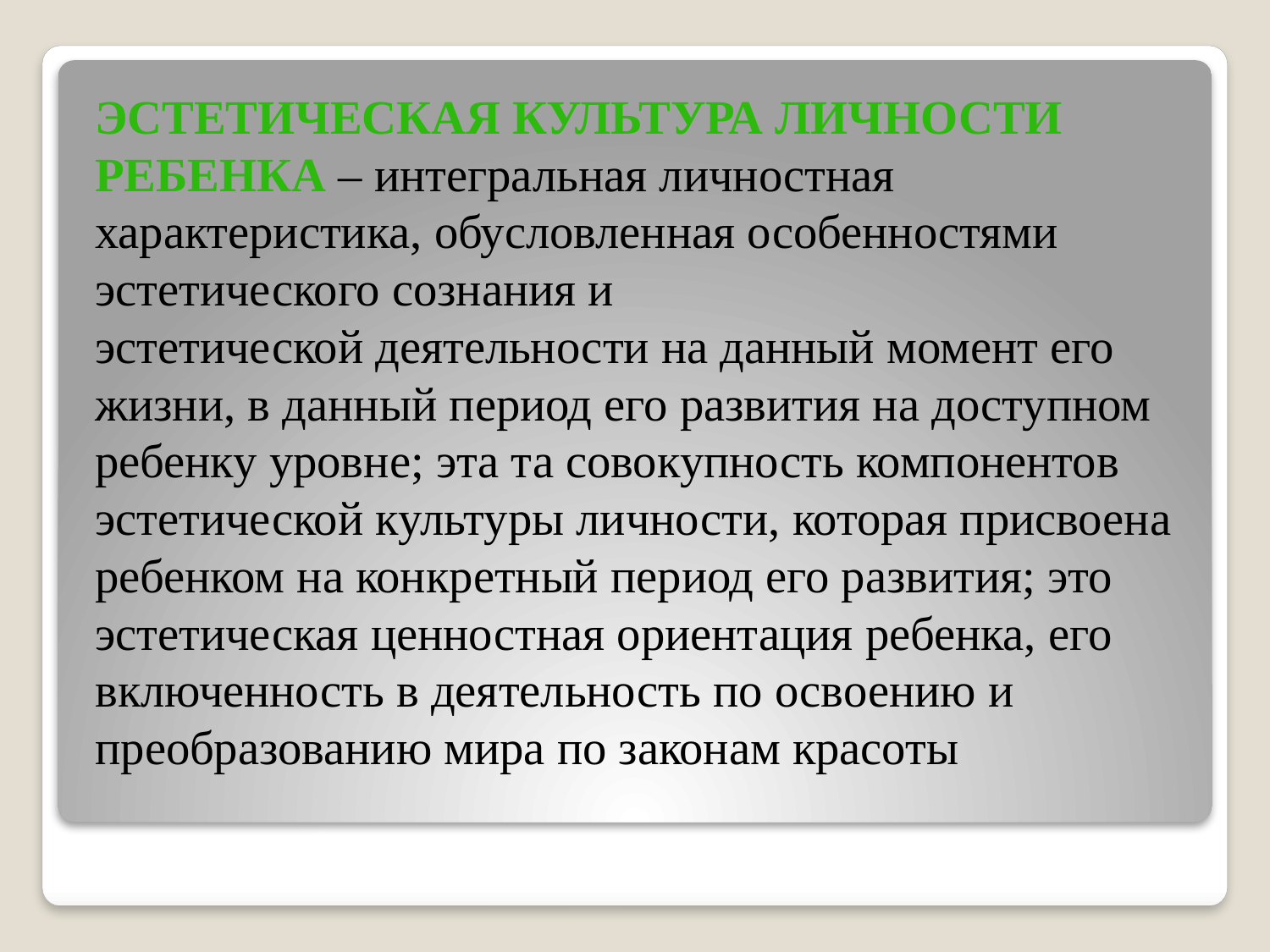

Эстетическая культура личности ребенка – интегральная личностная
характеристика, обусловленная особенностями эстетического сознания и
эстетической деятельности на данный момент его жизни, в данный период его развития на доступном ребенку уровне; эта та совокупность компонентов
эстетической культуры личности, которая присвоена ребенком на конкретный период его развития; это эстетическая ценностная ориентация ребенка, его включенность в деятельность по освоению и преобразованию мира по законам красоты